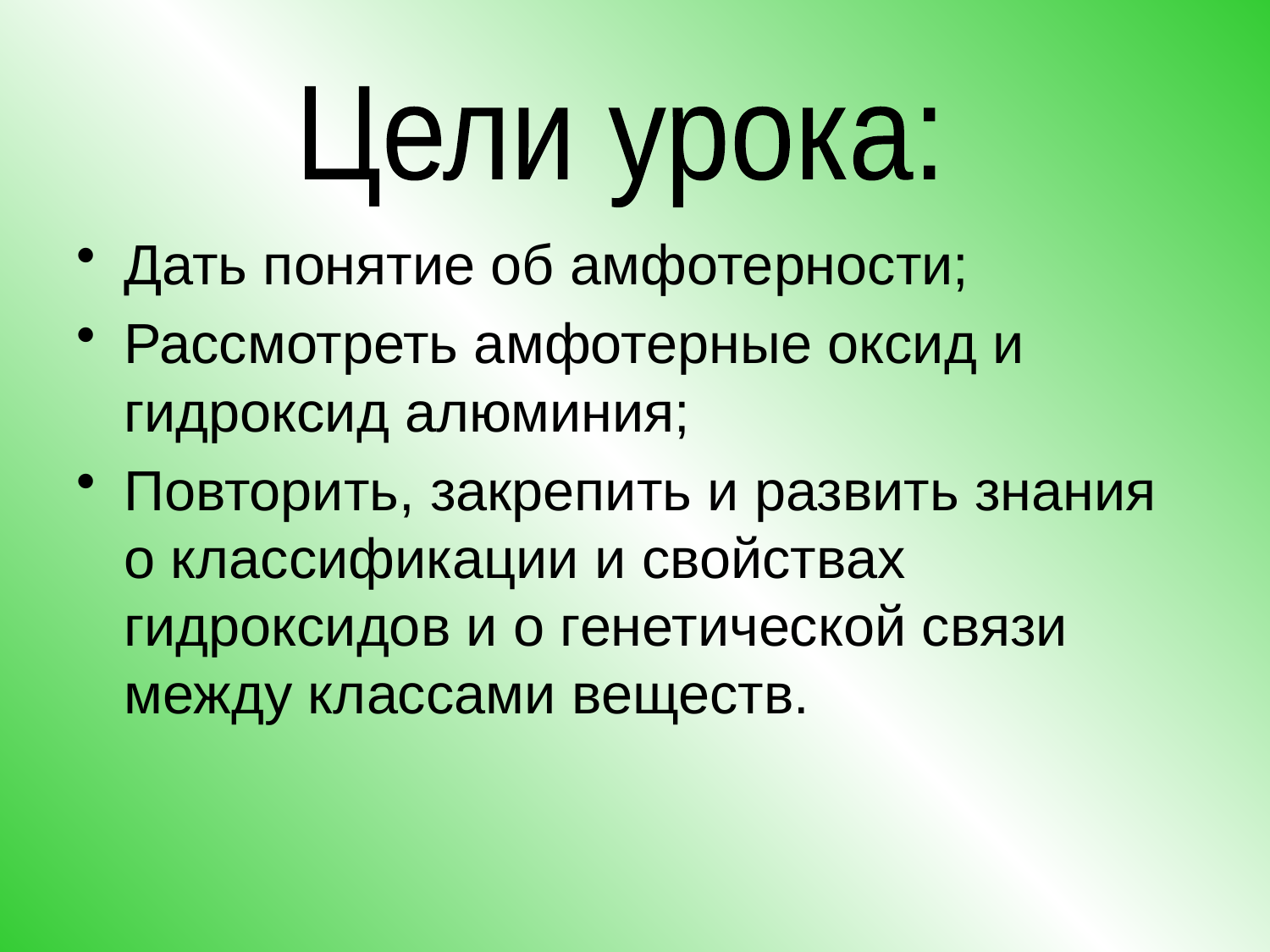

Цели урока:
Дать понятие об амфотерности;
Рассмотреть амфотерные оксид и гидроксид алюминия;
Повторить, закрепить и развить знания о классификации и свойствах гидроксидов и о генетической связи между классами веществ.